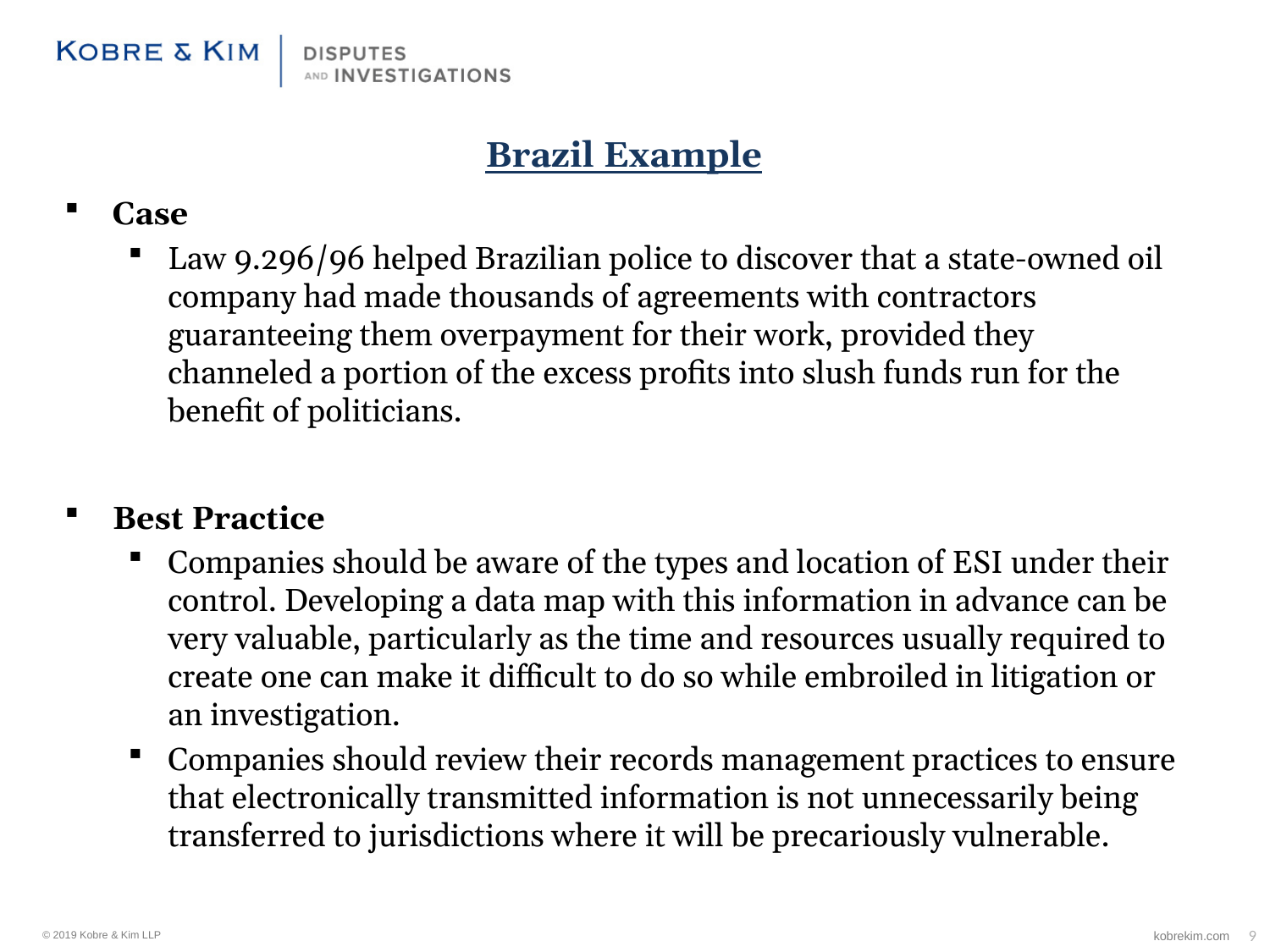

# Brazil Example
Case
Law 9.296/96 helped Brazilian police to discover that a state-owned oil company had made thousands of agreements with contractors guaranteeing them overpayment for their work, provided they channeled a portion of the excess profits into slush funds run for the benefit of politicians.

Best Practice
Companies should be aware of the types and location of ESI under their control. Developing a data map with this information in advance can be very valuable, particularly as the time and resources usually required to create one can make it difficult to do so while embroiled in litigation or an investigation.
Companies should review their records management practices to ensure that electronically transmitted information is not unnecessarily being transferred to jurisdictions where it will be precariously vulnerable.
9